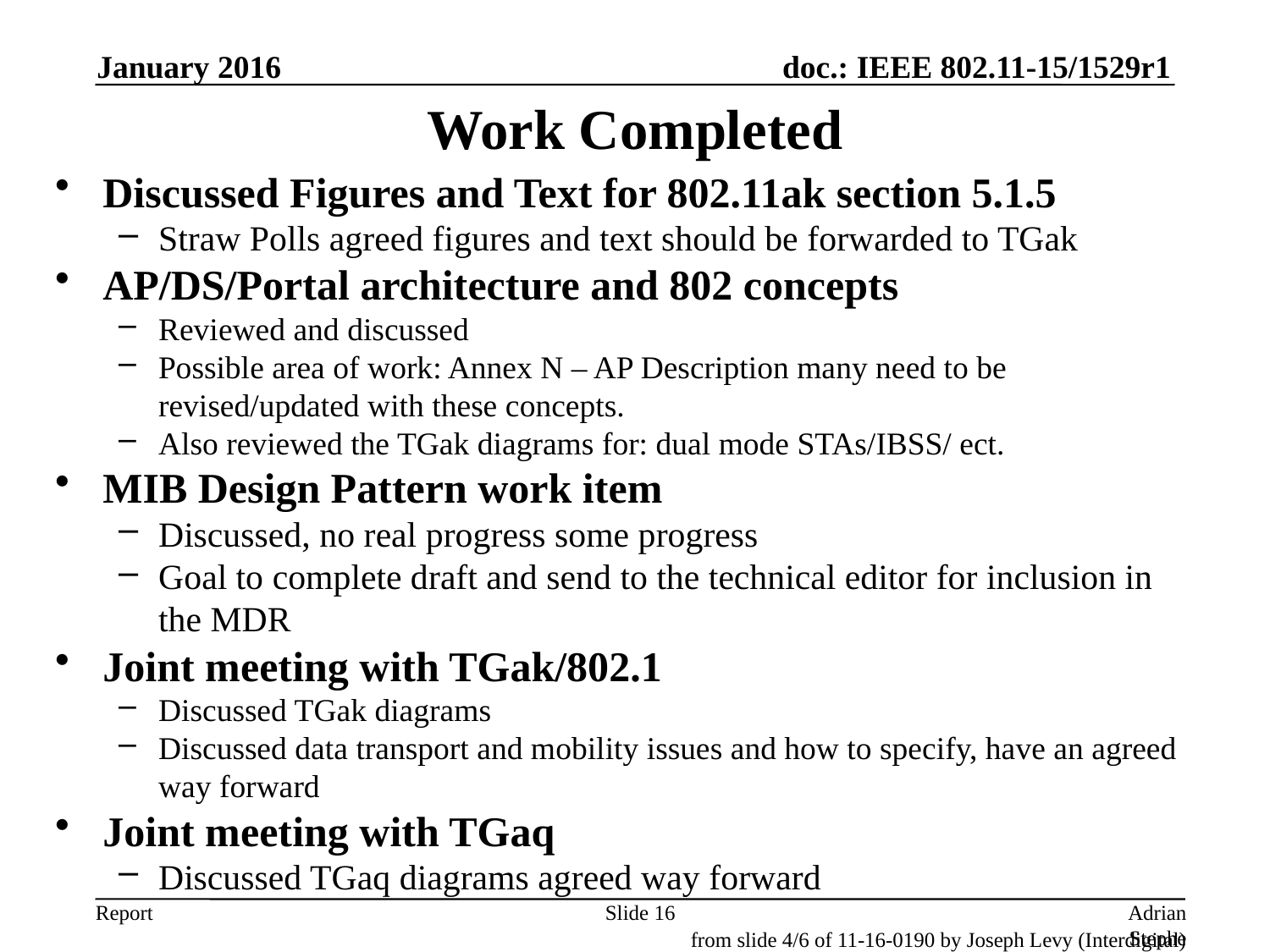

January 2016
# Work Completed
Discussed Figures and Text for 802.11ak section 5.1.5
Straw Polls agreed figures and text should be forwarded to TGak
AP/DS/Portal architecture and 802 concepts
Reviewed and discussed
Possible area of work: Annex N – AP Description many need to be revised/updated with these concepts.
Also reviewed the TGak diagrams for: dual mode STAs/IBSS/ ect.
MIB Design Pattern work item
Discussed, no real progress some progress
Goal to complete draft and send to the technical editor for inclusion in the MDR
Joint meeting with TGak/802.1
Discussed TGak diagrams
Discussed data transport and mobility issues and how to specify, have an agreed way forward
Joint meeting with TGaq
Discussed TGaq diagrams agreed way forward
Slide 16
Adrian Stephens, Intel Corporation
from slide 4/6 of 11-16-0190 by Joseph Levy (Interdigital)